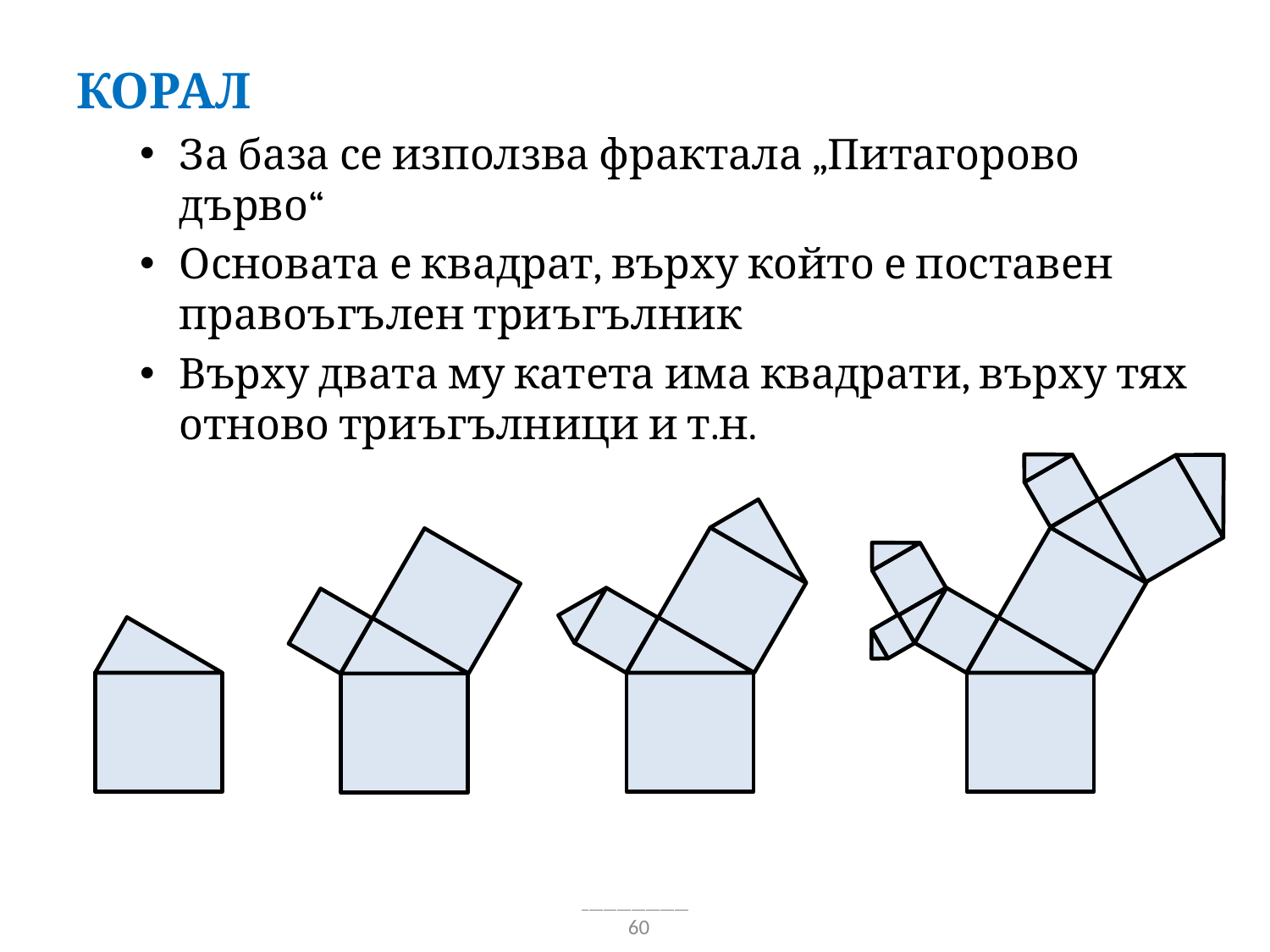

Корал
За база се използва фрактала „Питагорово дърво“
Основата е квадрат, върху който е поставен правоъгълен триъгълник
Върху двата му катета има квадрати, върху тях отново триъгълници и т.н.

60